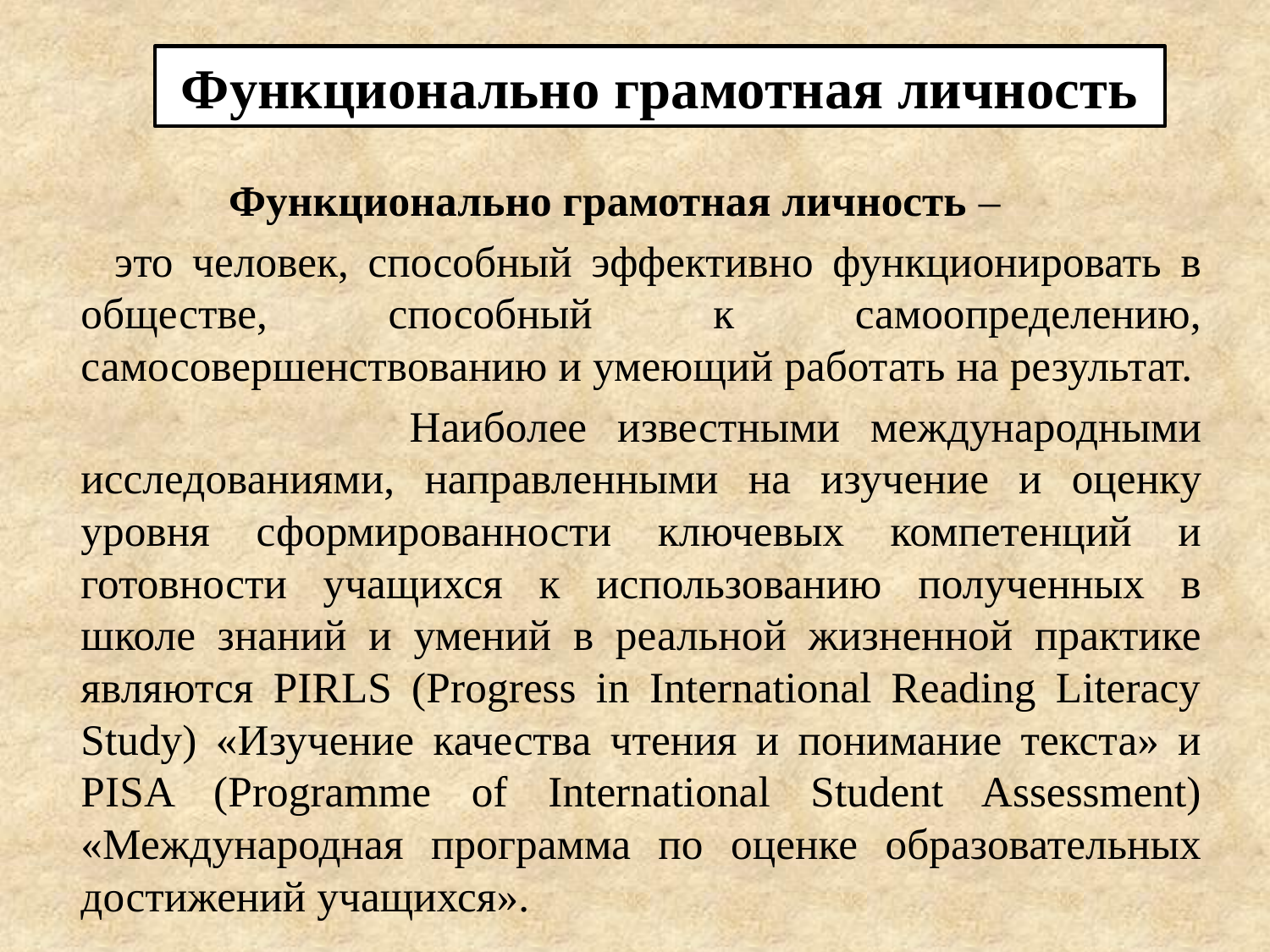

Функционально грамотная личность
Функционально грамотная личность –
    это человек, способный эффективно функционировать в обществе, способный к самоопределению, самосовершенствованию и умеющий работать на результат.
    	     Наиболее известными международными исследованиями, направленными на изучение и оценку уровня сформированности ключевых компетенций и готовности учащихся к использованию полученных в школе знаний и умений в реальной жизненной практике являются PIRLS (Progress in International Reading Literacy Study) «Изучение качества чтения и понимание текста» и PISA (Programme of International Student Assessment) «Международная программа по оценке образовательных достижений учащихся».